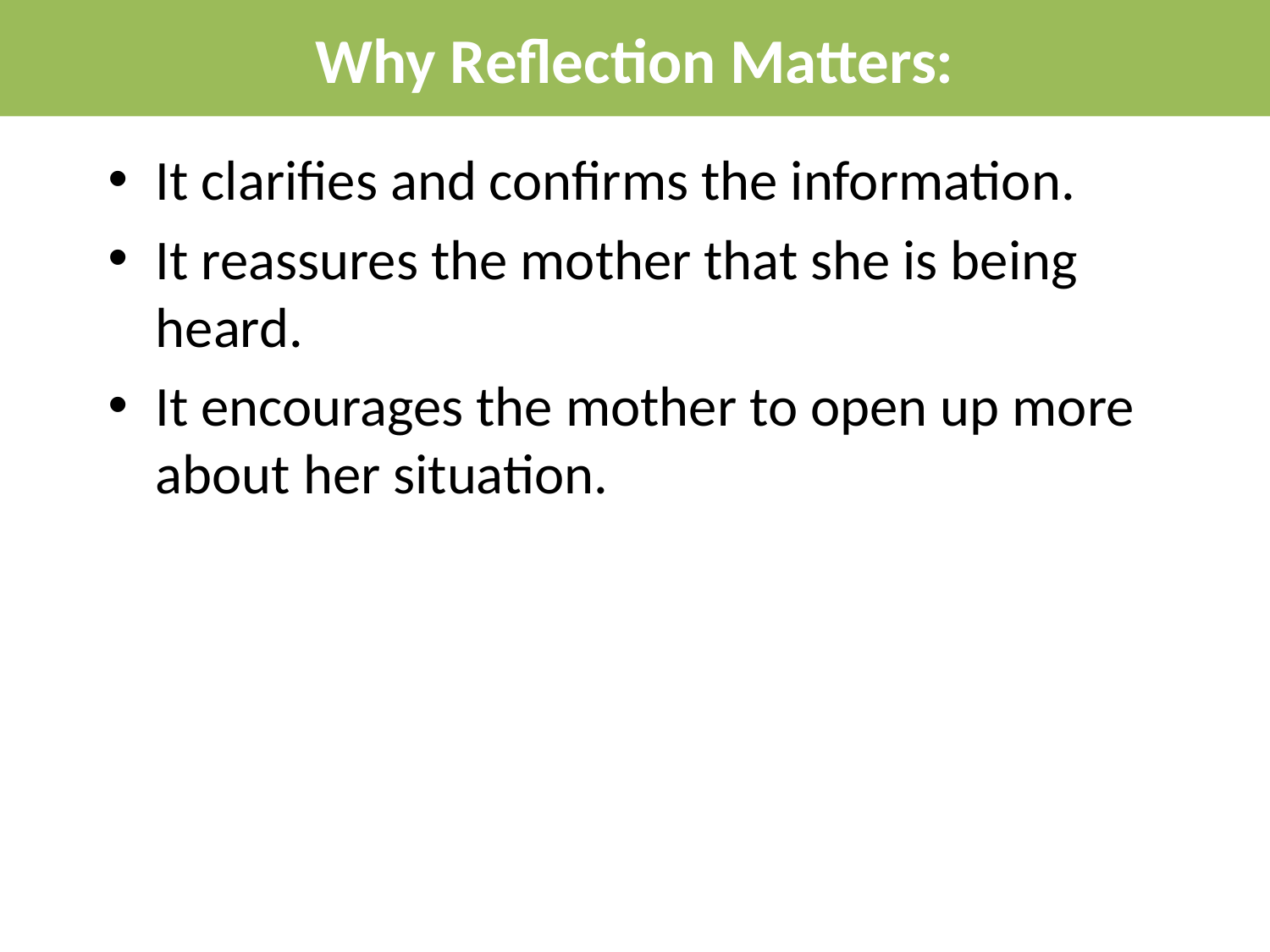

Why Reflection Matters:
It clarifies and confirms the information.
It reassures the mother that she is being heard.
It encourages the mother to open up more about her situation.